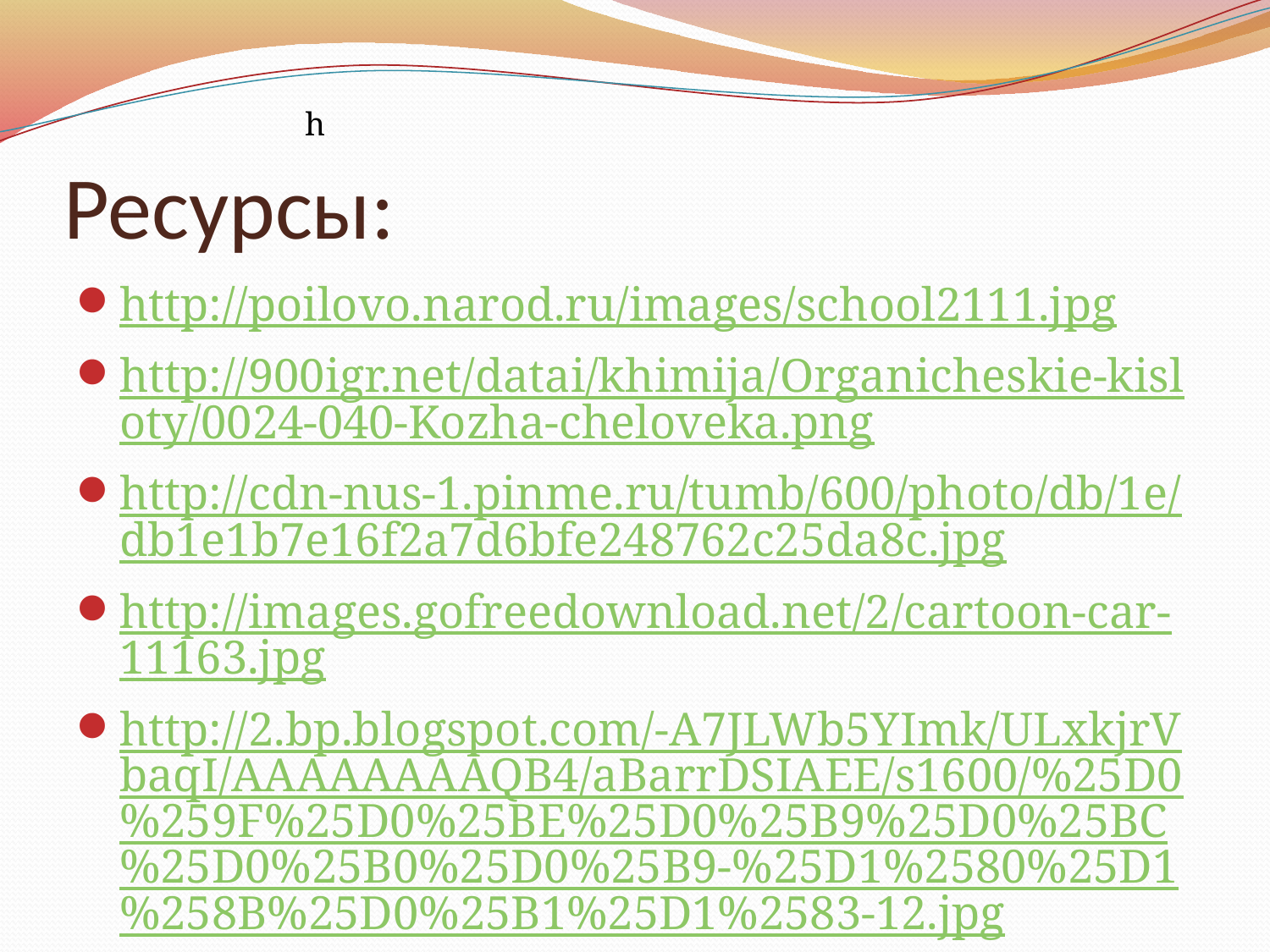

# Ресурсы:
h
http://poilovo.narod.ru/images/school2111.jpg
http://900igr.net/datai/khimija/Organicheskie-kisloty/0024-040-Kozha-cheloveka.png
http://cdn-nus-1.pinme.ru/tumb/600/photo/db/1e/db1e1b7e16f2a7d6bfe248762c25da8c.jpg
http://images.gofreedownload.net/2/cartoon-car-11163.jpg
http://2.bp.blogspot.com/-A7JLWb5YImk/ULxkjrVbaqI/AAAAAAAAQB4/aBarrDSIAEE/s1600/%25D0%259F%25D0%25BE%25D0%25B9%25D0%25BC%25D0%25B0%25D0%25B9-%25D1%2580%25D1%258B%25D0%25B1%25D1%2583-12.jpg